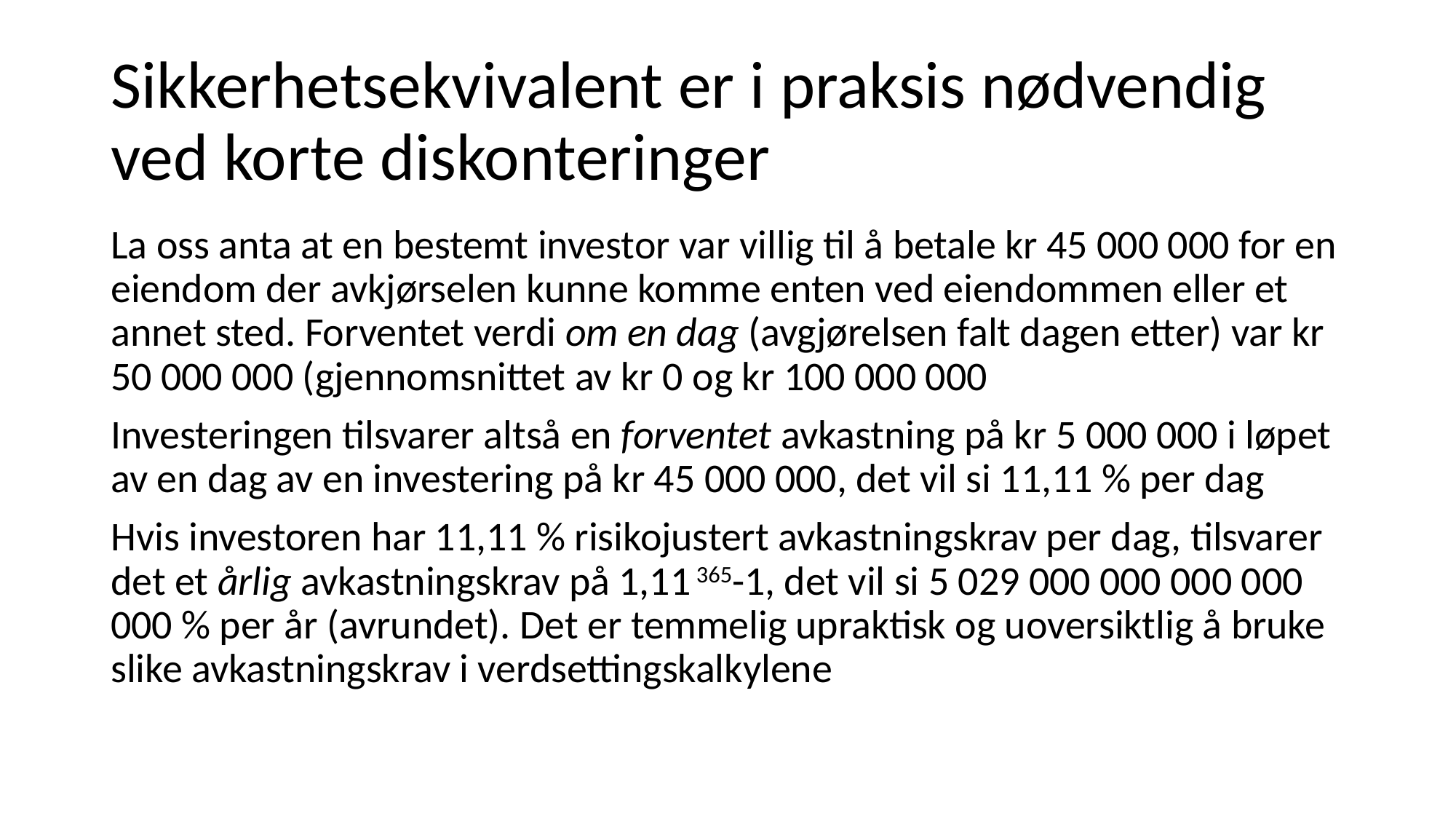

# Sikkerhetsekvivalent er i praksis nødvendig ved korte diskonteringer
La oss anta at en bestemt investor var villig til å betale kr 45 000 000 for en eiendom der avkjørselen kunne komme enten ved eiendommen eller et annet sted. Forventet verdi om en dag (avgjørelsen falt dagen etter) var kr 50 000 000 (gjennomsnittet av kr 0 og kr 100 000 000
Investeringen tilsvarer altså en forventet avkastning på kr 5 000 000 i løpet av en dag av en investering på kr 45 000 000, det vil si 11,11 % per dag
Hvis investoren har 11,11 % risikojustert avkastningskrav per dag, tilsvarer det et årlig avkastningskrav på 1,11 365-1, det vil si 5 029 000 000 000 000 000 % per år (avrundet). Det er temmelig upraktisk og uoversiktlig å bruke slike avkastningskrav i verdsettingskalkylene